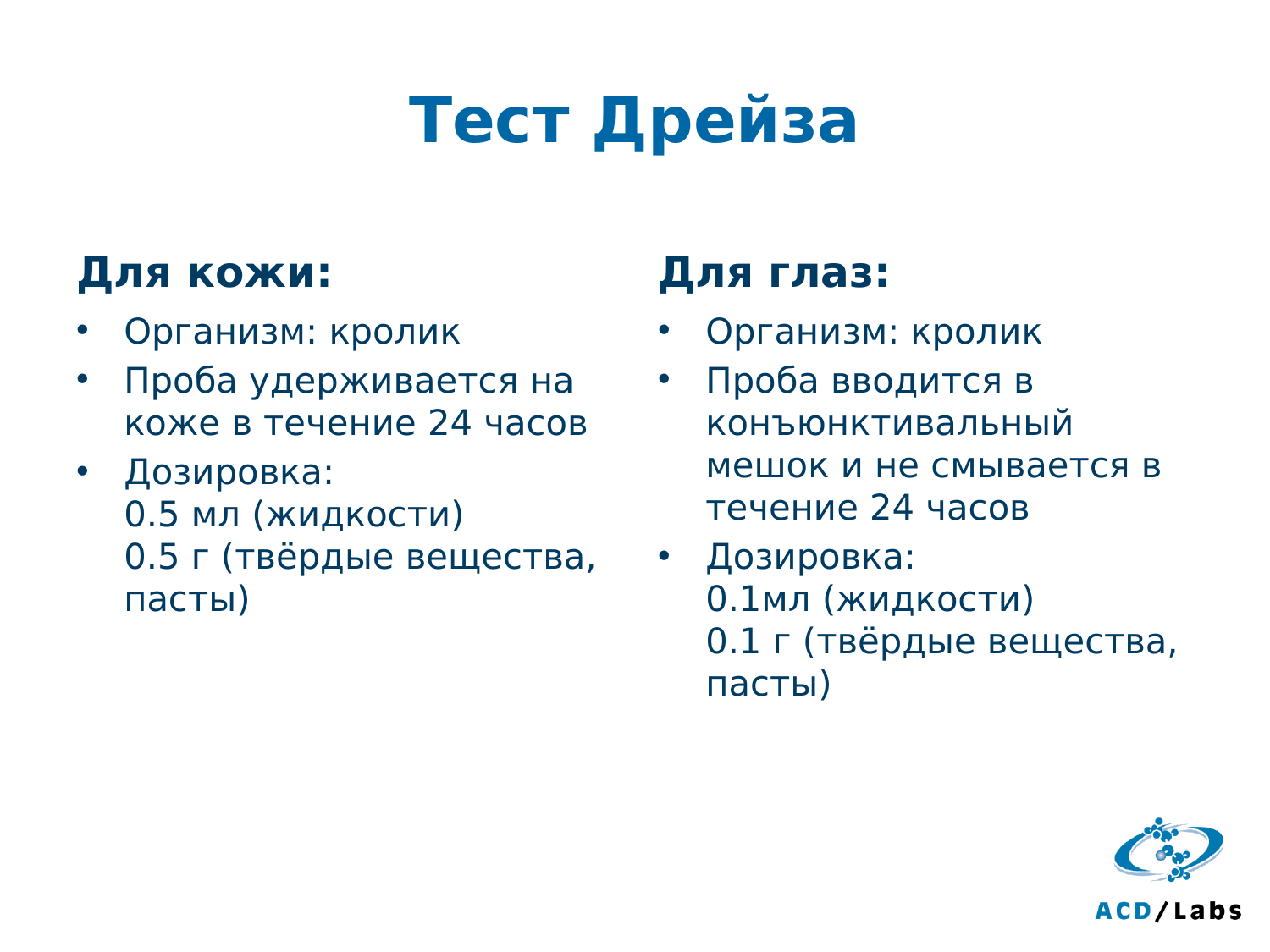

# Тест Дрейза
Для кожи:
Для глаз:
Организм: кролик
Проба удерживается на коже в течение 24 часов
Дозировка:
0.5 мл (жидкости)
0.5 г (твёрдые вещества, пасты)
Организм: кролик
Проба вводится в конъюнктивальный мешок и не смывается в течение 24 часов
Дозировка:
0.1мл (жидкости)
0.1 г (твёрдые вещества, пасты)